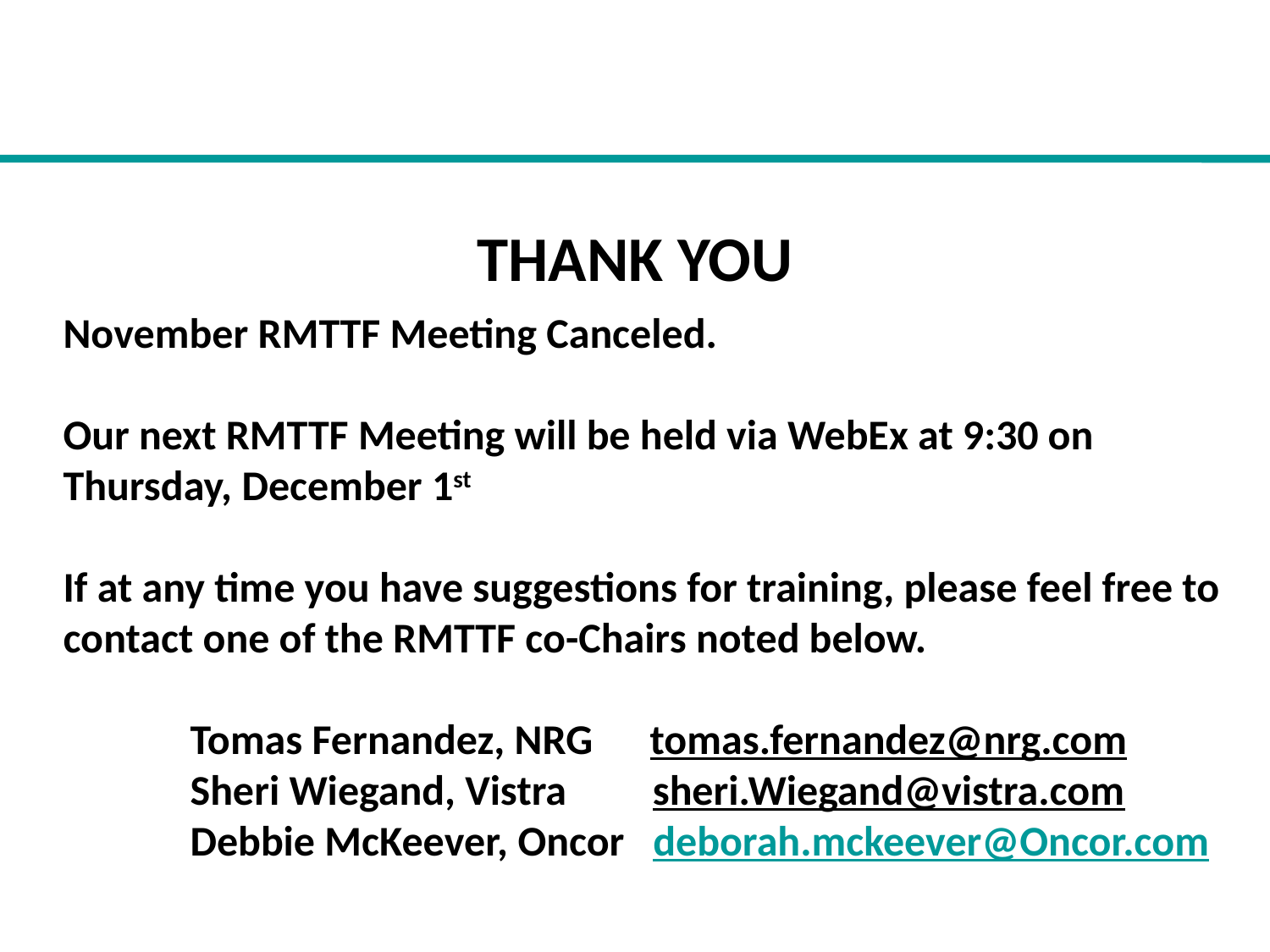

THANK YOU

# November RMTTF Meeting Canceled. Our next RMTTF Meeting will be held via WebEx at 9:30 on Thursday, December 1st If at any time you have suggestions for training, please feel free to contact one of the RMTTF co-Chairs noted below. Tomas Fernandez, NRG      tomas.fernandez@nrg.com Sheri Wiegand, Vistra         sheri.Wiegand@vistra.com Debbie McKeever, Oncor   deborah.mckeever@Oncor.com